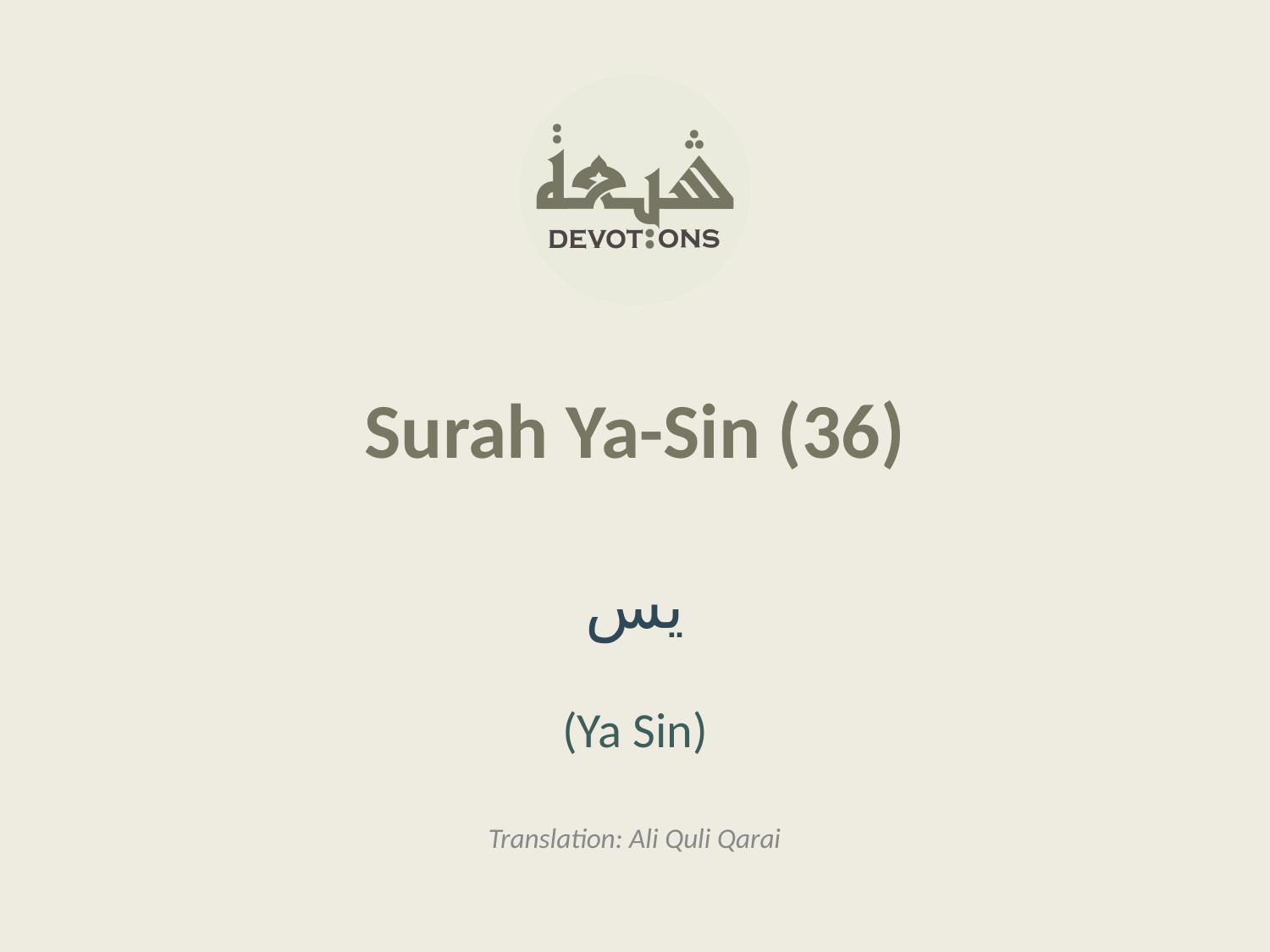

Surah Ya-Sin (36)
يس
(Ya Sin)
Translation: Ali Quli Qarai